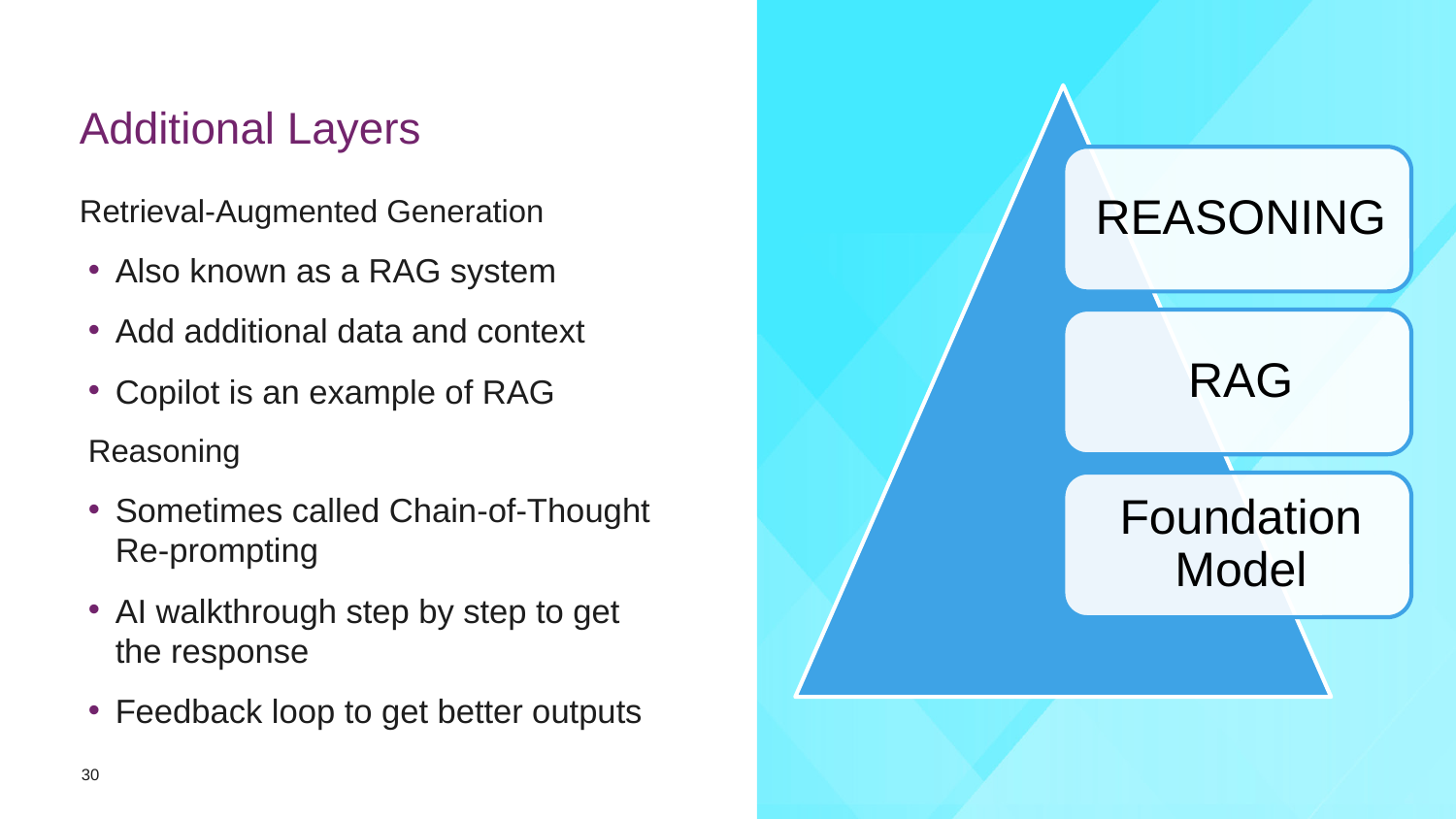

# Additional Layers
REASONING
RAG
Foundation Model
Retrieval-Augmented Generation
Also known as a RAG system
Add additional data and context
Copilot is an example of RAG
Reasoning
Sometimes called Chain-of-Thought Re-prompting
AI walkthrough step by step to get the response
Feedback loop to get better outputs

30